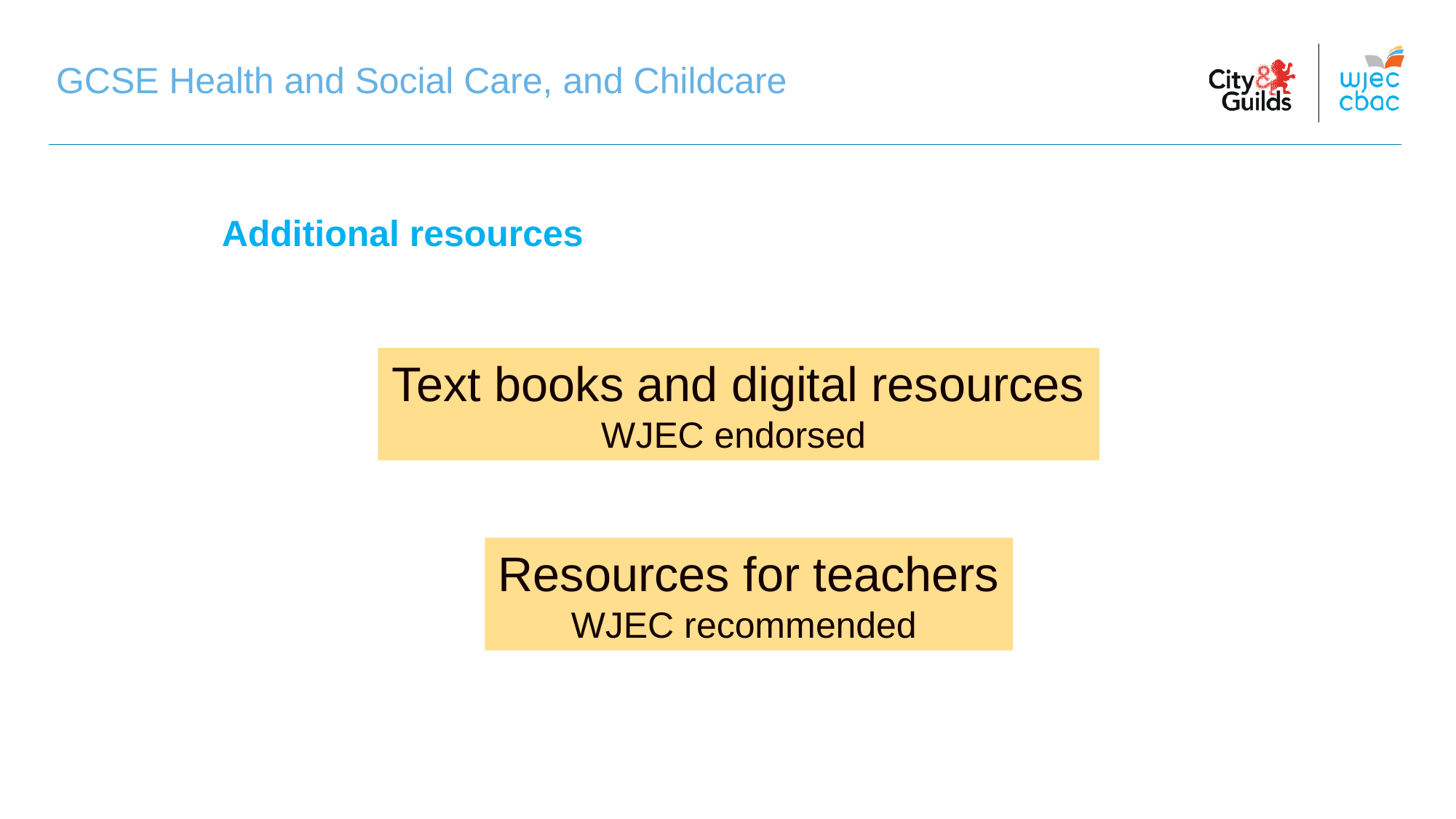

GCSE Health and Social Care, and Childcare
GCSE Health and Social Care, and Childcare
Additional resources
Text books and digital resources
WJEC endorsed
Resources for teachers
WJEC recommended